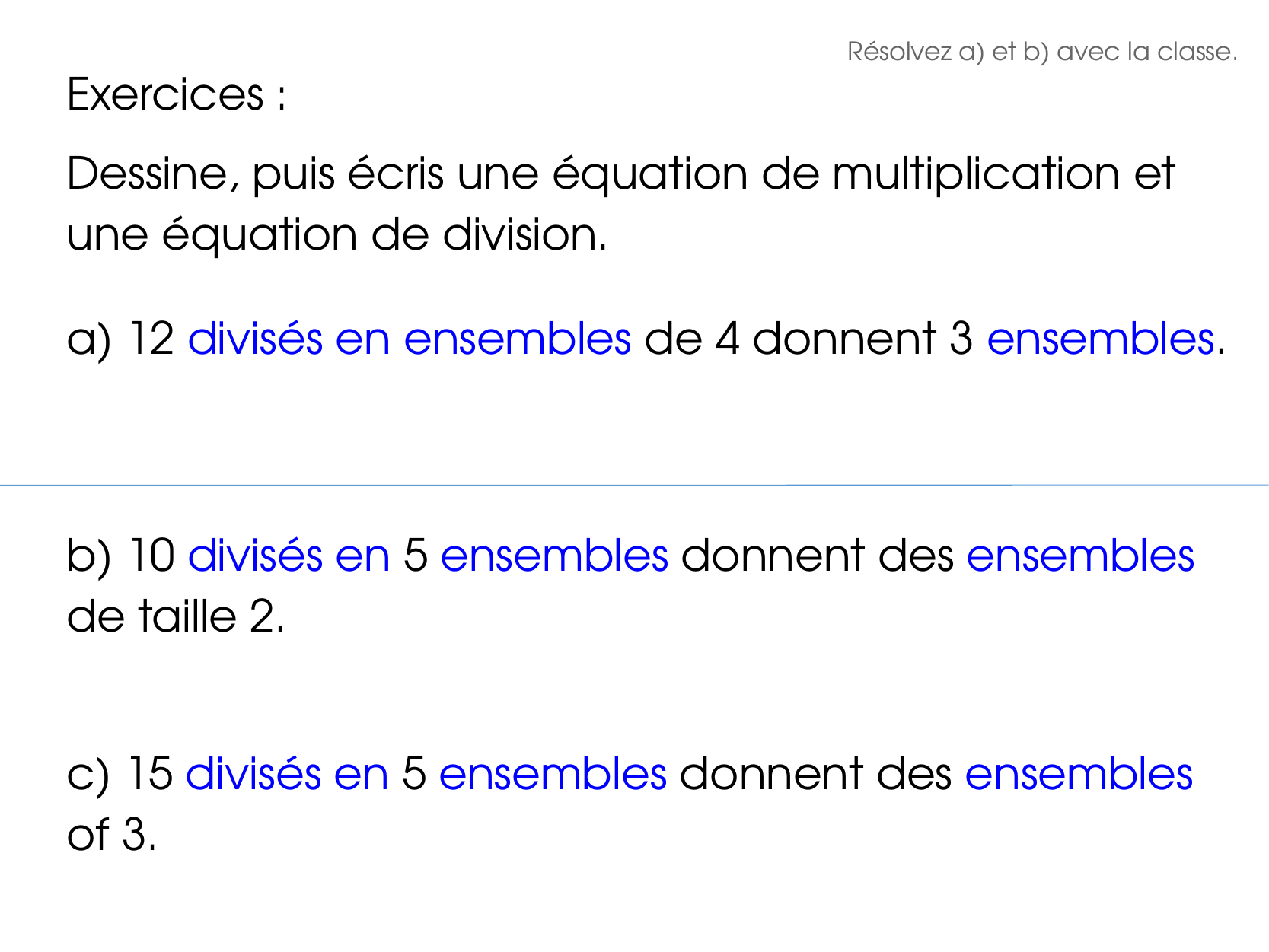

Résolvez a) et b) avec la classe.
Exercices :
Dessine, puis écris une équation de multiplication et une équation de division.
a) 12 divisés en ensembles de 4 donnent 3 ensembles.
b) 10 divisés en 5 ensembles donnent des ensembles de taille 2.
c) 15 divisés en 5 ensembles donnent des ensembles of 3.